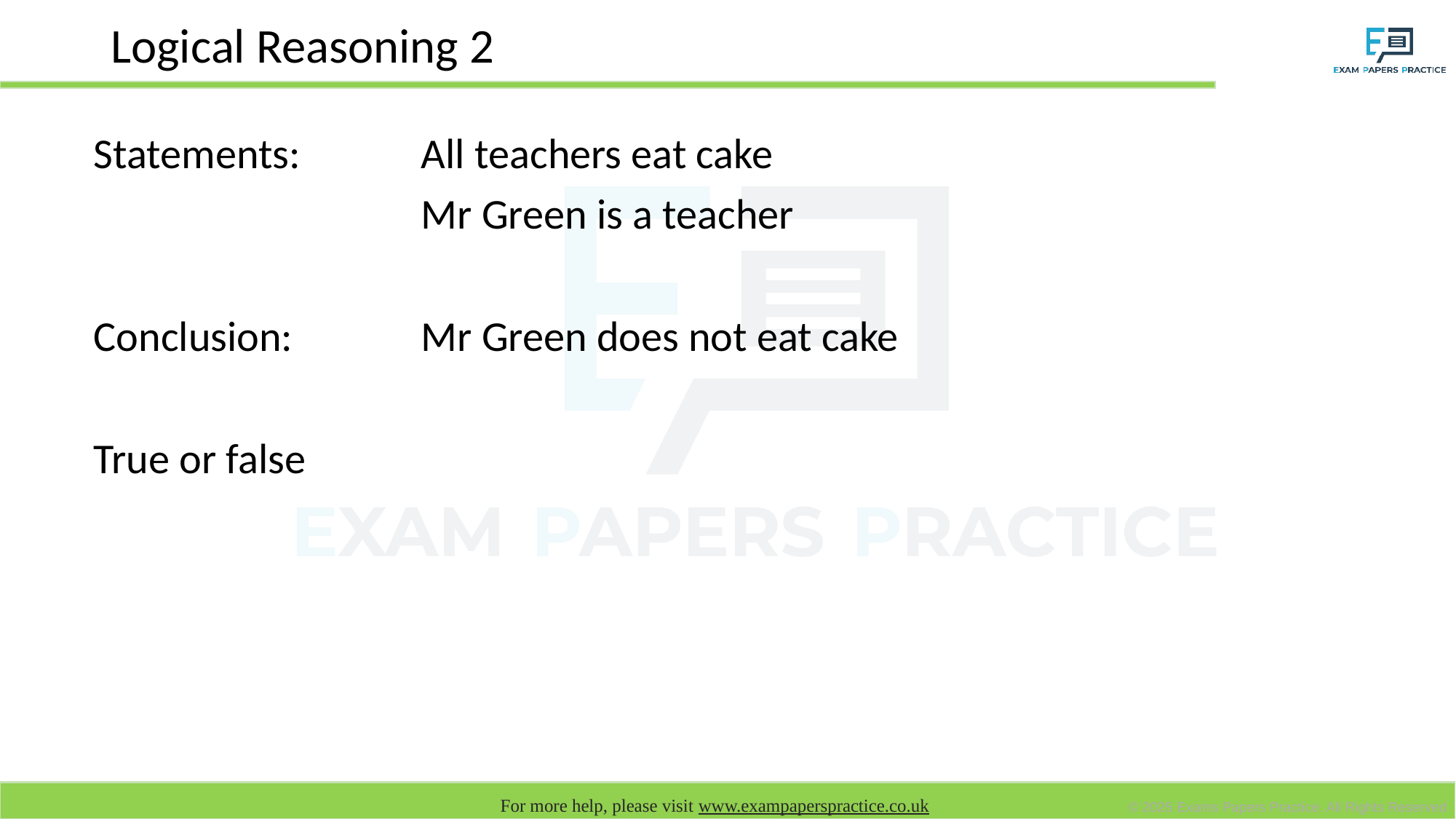

# Logical Reasoning 2
Statements: 		All teachers eat cake
			Mr Green is a teacher

Conclusion:		Mr Green does not eat cake

True or false